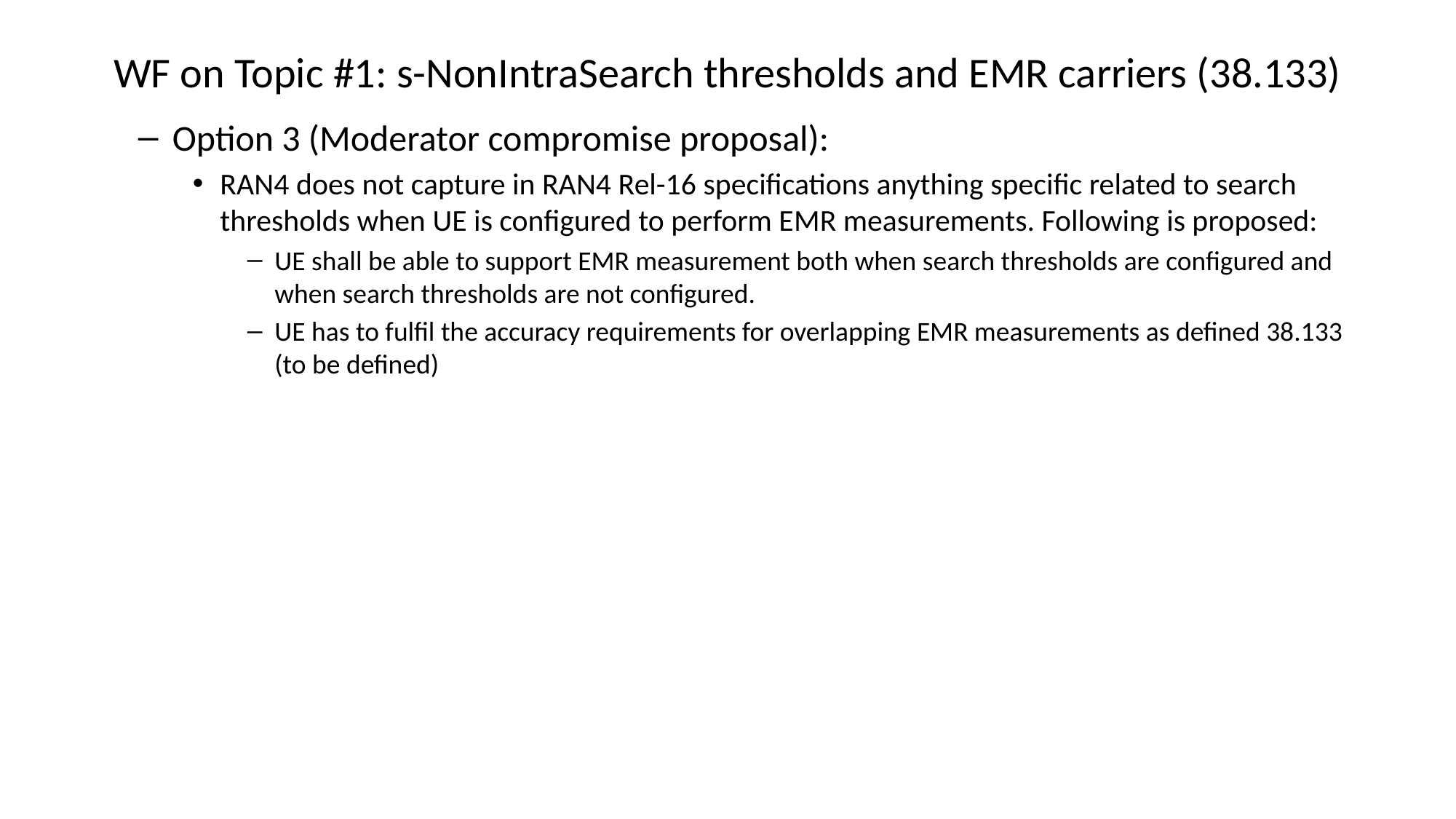

# WF on Topic #1: s-NonIntraSearch thresholds and EMR carriers (38.133)
Option 3 (Moderator compromise proposal):
RAN4 does not capture in RAN4 Rel-16 specifications anything specific related to search thresholds when UE is configured to perform EMR measurements. Following is proposed:
UE shall be able to support EMR measurement both when search thresholds are configured and when search thresholds are not configured.
UE has to fulfil the accuracy requirements for overlapping EMR measurements as defined 38.133  (to be defined)